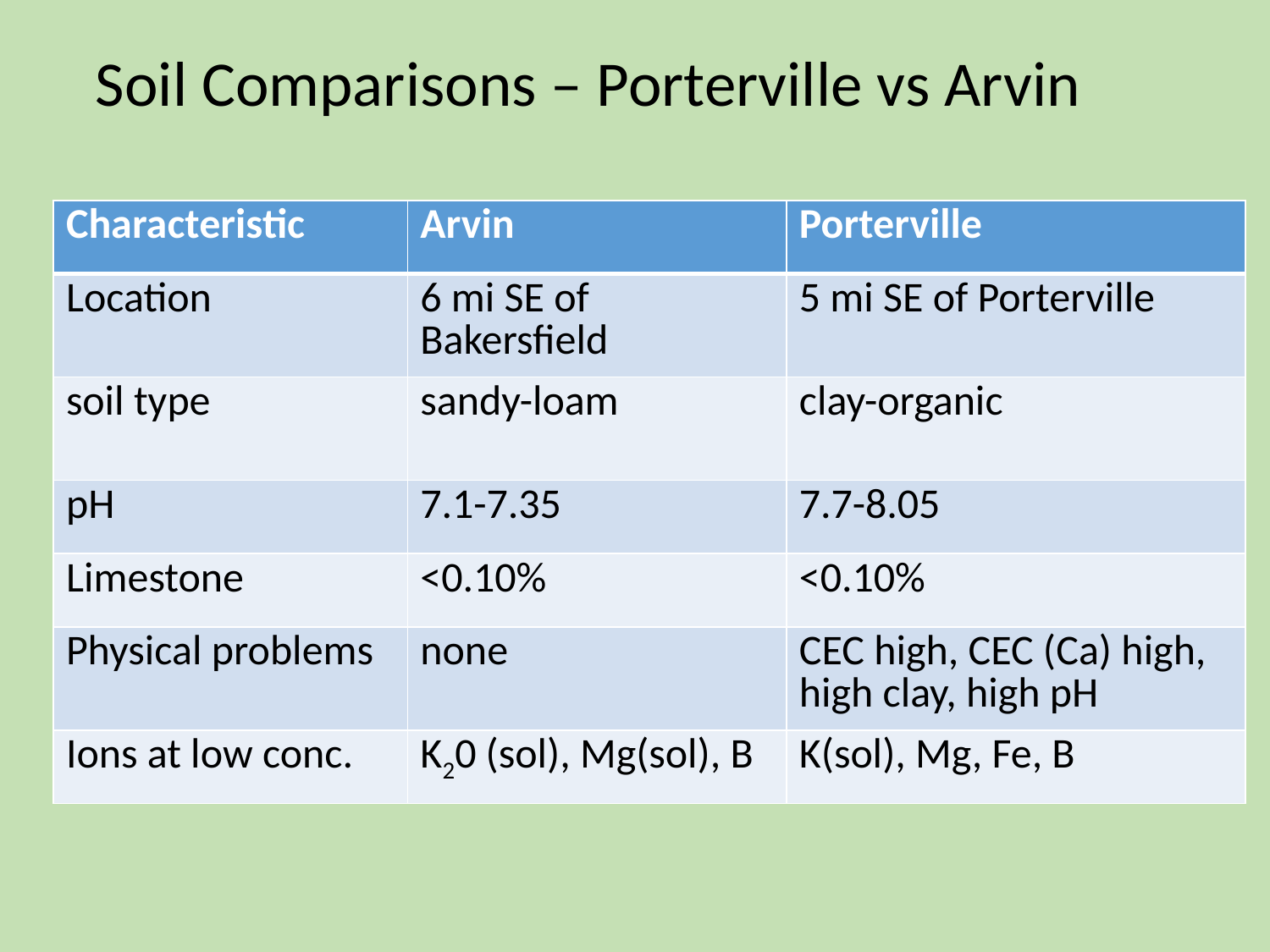

# Soil Comparisons – Porterville vs Arvin
| Characteristic | Arvin | Porterville |
| --- | --- | --- |
| Location | 6 mi SE of Bakersfield | 5 mi SE of Porterville |
| soil type | sandy-loam | clay-organic |
| pH | 7.1-7.35 | 7.7-8.05 |
| Limestone | <0.10% | <0.10% |
| Physical problems | none | CEC high, CEC (Ca) high, high clay, high pH |
| Ions at low conc. | K20 (sol), Mg(sol), B | K(sol), Mg, Fe, B |